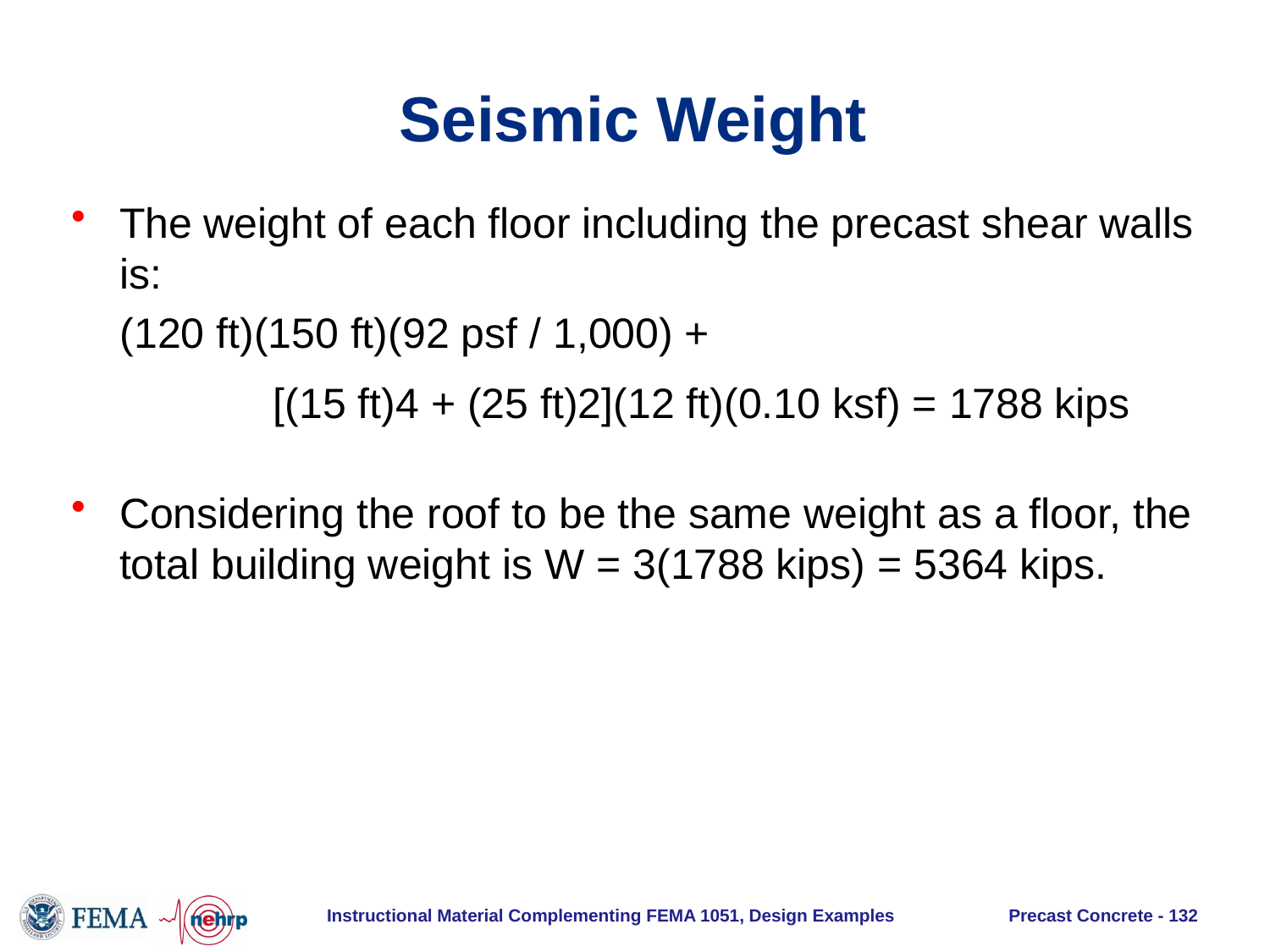

# Seismic Weight
The weight of each floor including the precast shear walls is:
(120 ft)(150 ft)(92 psf / 1,000) +
                 [(15 ft)4 + (25 ft)2](12 ft)(0.10 ksf) = 1788 kips
Considering the roof to be the same weight as a floor, the total building weight is W = 3(1788 kips) = 5364 kips.